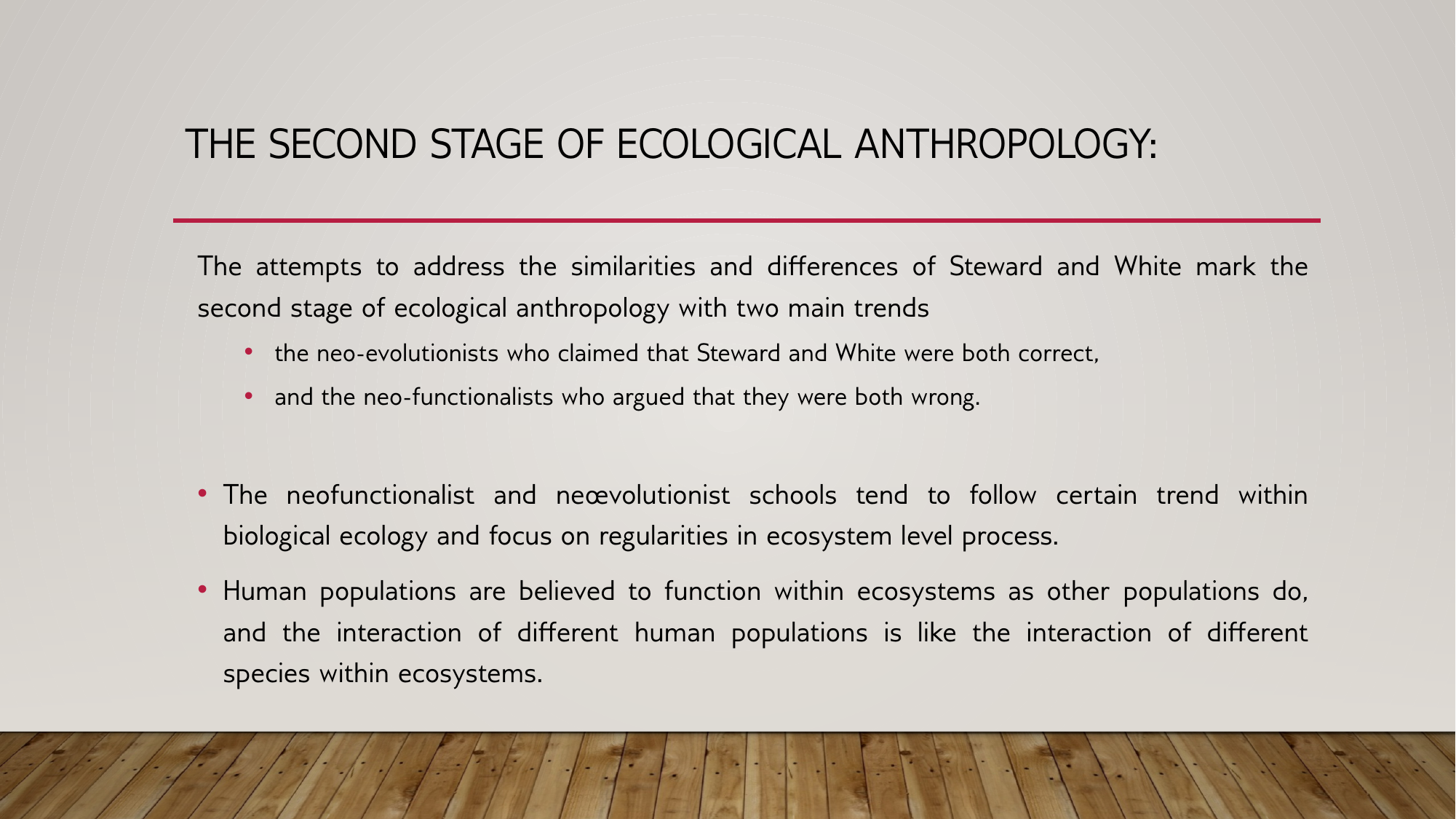

# THE second STAGE OF ECOLOGICAL ANTHROPOLOGY:
The attempts to address the similarities and differences of Steward and White mark the second stage of ecological anthropology with two main trends
the neo-evolutionists who claimed that Steward and White were both correct,
and the neo-functionalists who argued that they were both wrong.

The neofunctionalist and neoevolutionist schools tend to follow certain trend within biological ecology and focus on regularities in ecosystem level process.
Human populations are believed to function within ecosystems as other populations do, and the interaction of different human populations is like the interaction of different species within ecosystems.